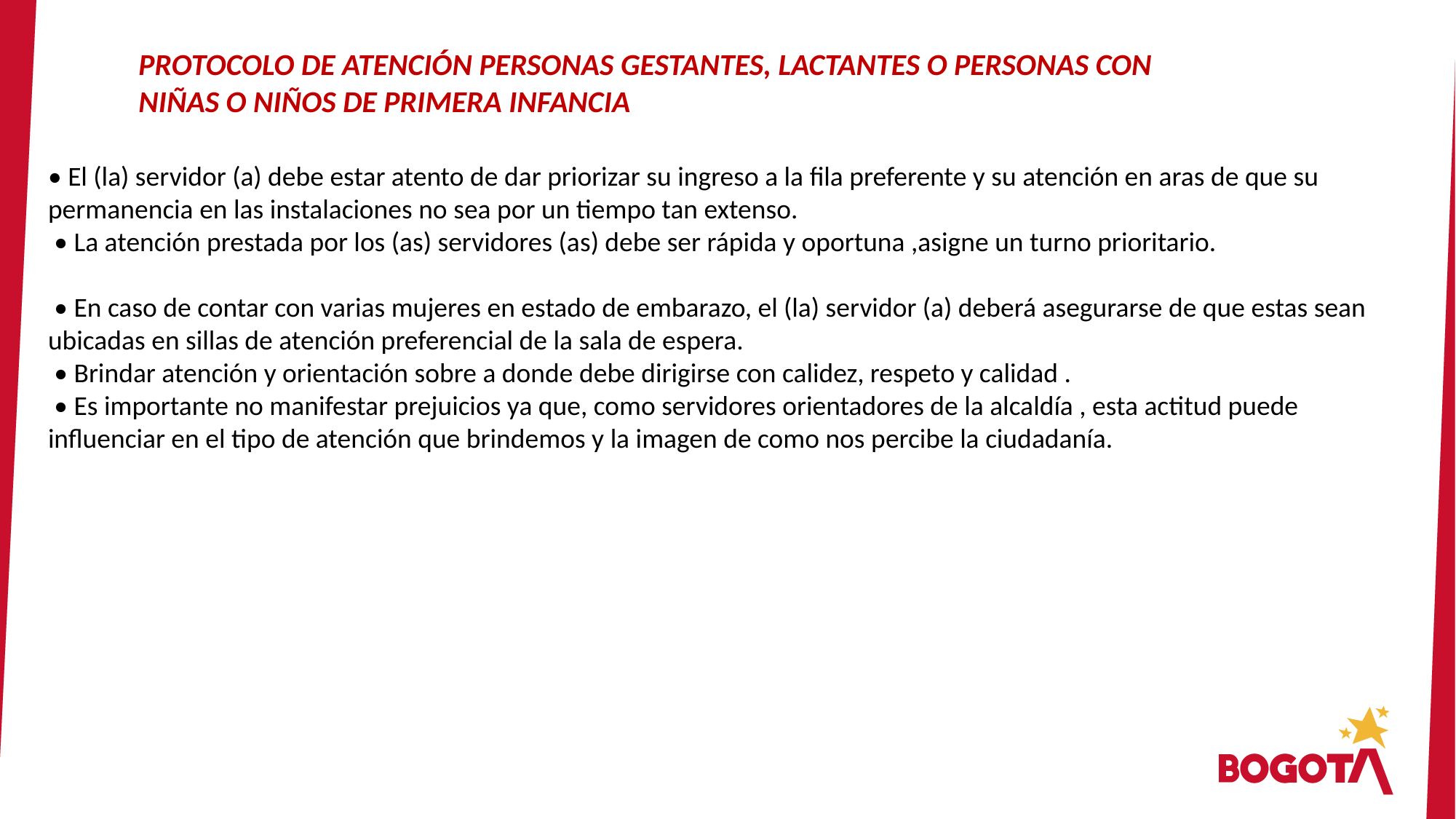

PROTOCOLO DE ATENCIÓN PERSONAS GESTANTES, LACTANTES O PERSONAS CON
NIÑAS O NIÑOS DE PRIMERA INFANCIA

• El (la) servidor (a) debe estar atento de dar priorizar su ingreso a la fila preferente y su atención en aras de que su
permanencia en las instalaciones no sea por un tiempo tan extenso.
 • La atención prestada por los (as) servidores (as) debe ser rápida y oportuna ,asigne un turno prioritario.

 • En caso de contar con varias mujeres en estado de embarazo, el (la) servidor (a) deberá asegurarse de que estas sean ubicadas en sillas de atención preferencial de la sala de espera.
 • Brindar atención y orientación sobre a donde debe dirigirse con calidez, respeto y calidad .
 • Es importante no manifestar prejuicios ya que, como servidores orientadores de la alcaldía , esta actitud puede influenciar en el tipo de atención que brindemos y la imagen de como nos percibe la ciudadanía.